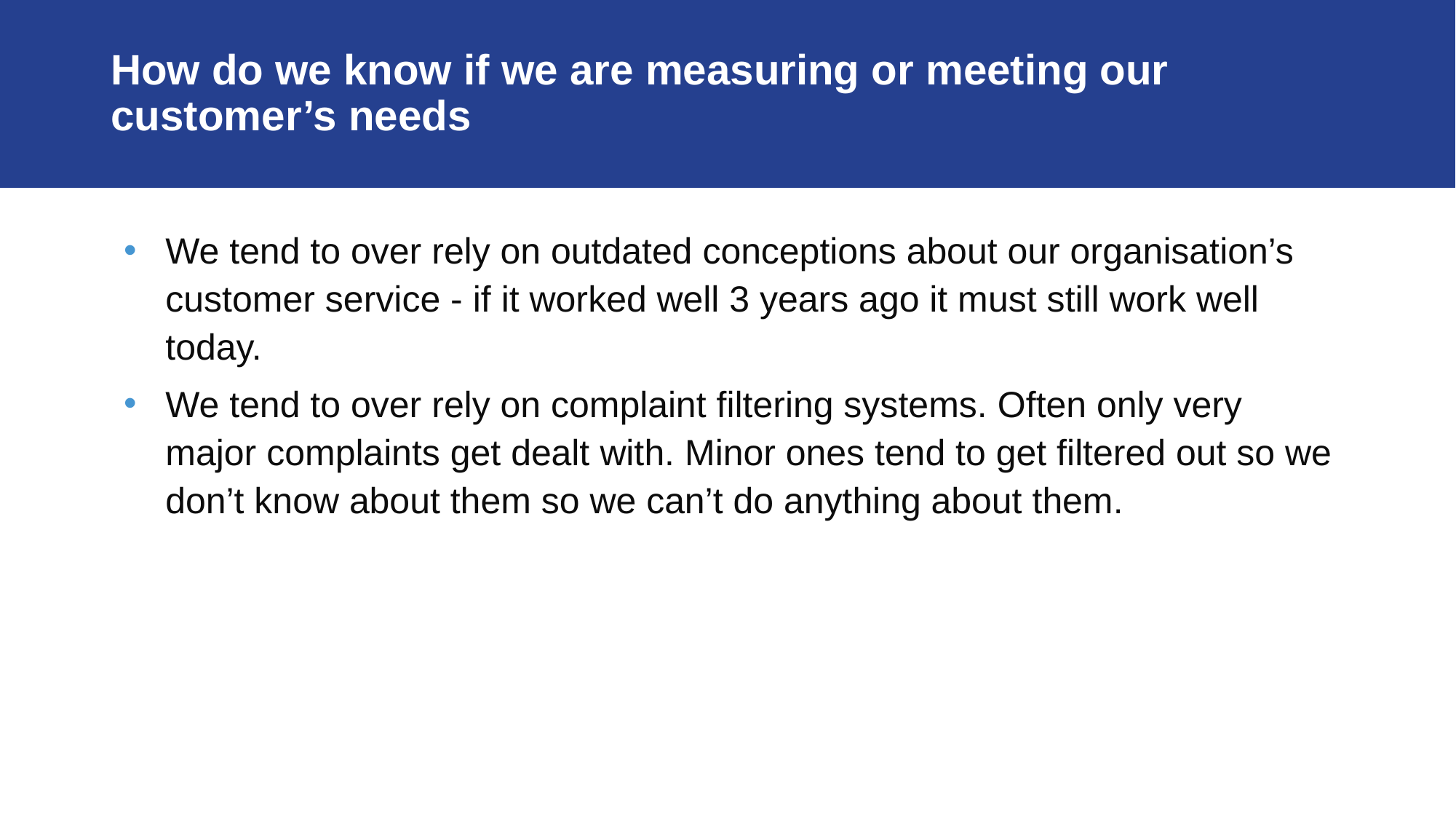

# How do we know if we are measuring or meeting our customer’s needs
We tend to over rely on outdated conceptions about our organisation’s customer service - if it worked well 3 years ago it must still work well today.
We tend to over rely on complaint filtering systems. Often only very major complaints get dealt with. Minor ones tend to get filtered out so we don’t know about them so we can’t do anything about them.